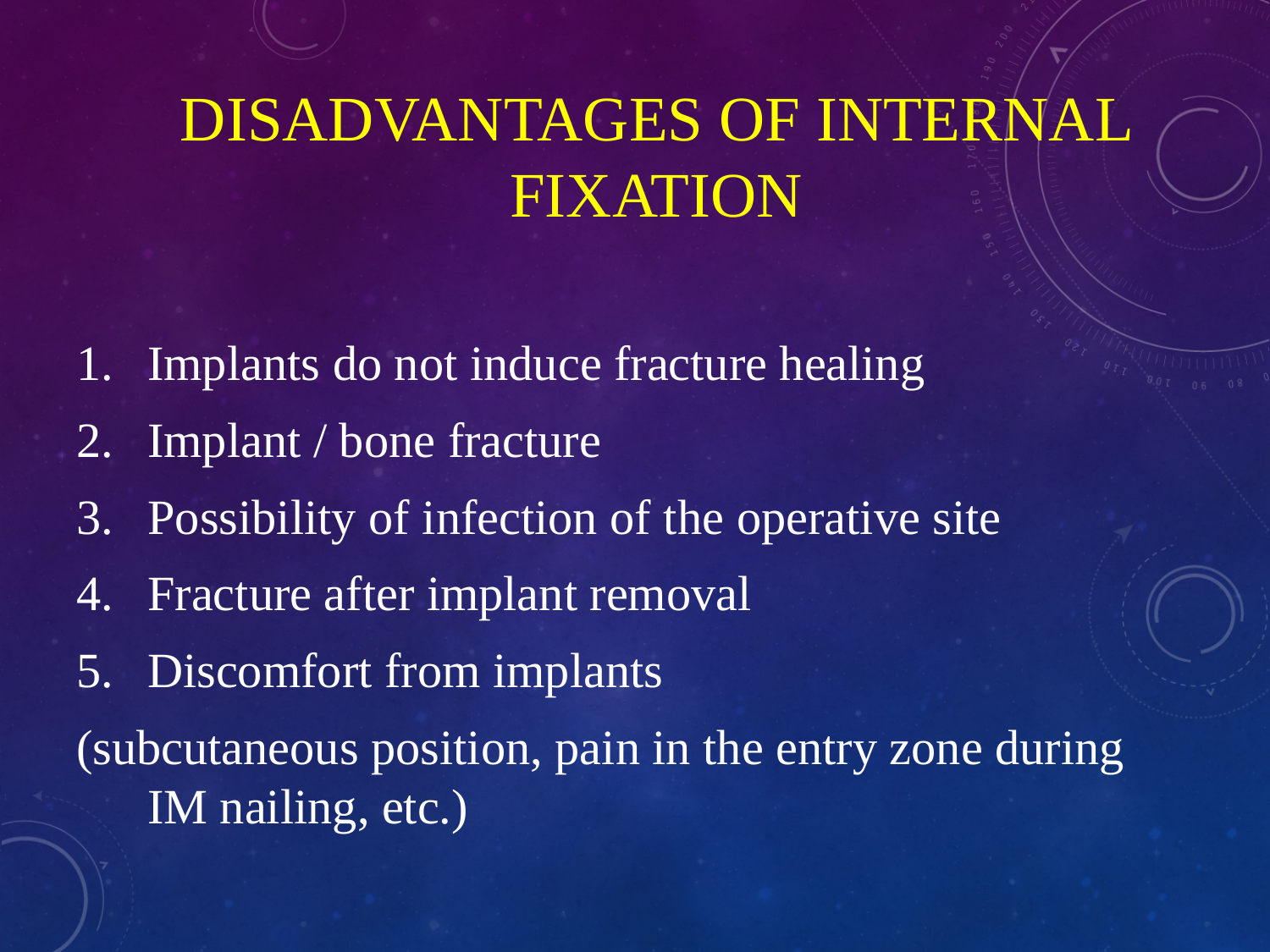

# Disadvantages of internal fixation
Implants do not induce fracture healing
Implant / bone fracture
Possibility of infection of the operative site
Fracture after implant removal
Discomfort from implants
(subcutaneous position, pain in the entry zone during IM nailing, etc.)